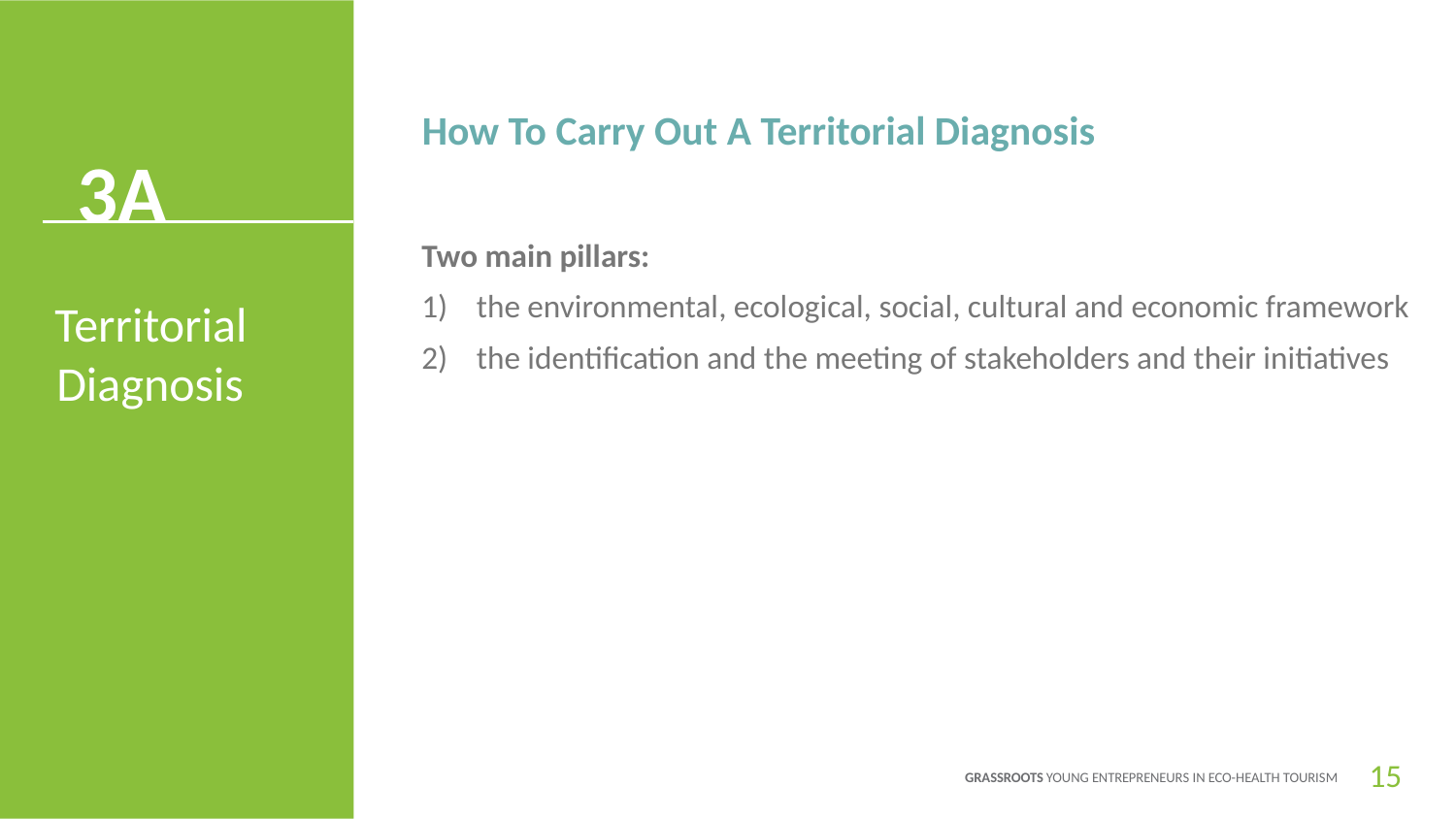

How To Carry Out A Territorial Diagnosis
3A

Two main pillars:
the environmental, ecological, social, cultural and economic framework
the identification and the meeting of stakeholders and their initiatives
Territorial diagnosis

Territorial Diagnosis

15